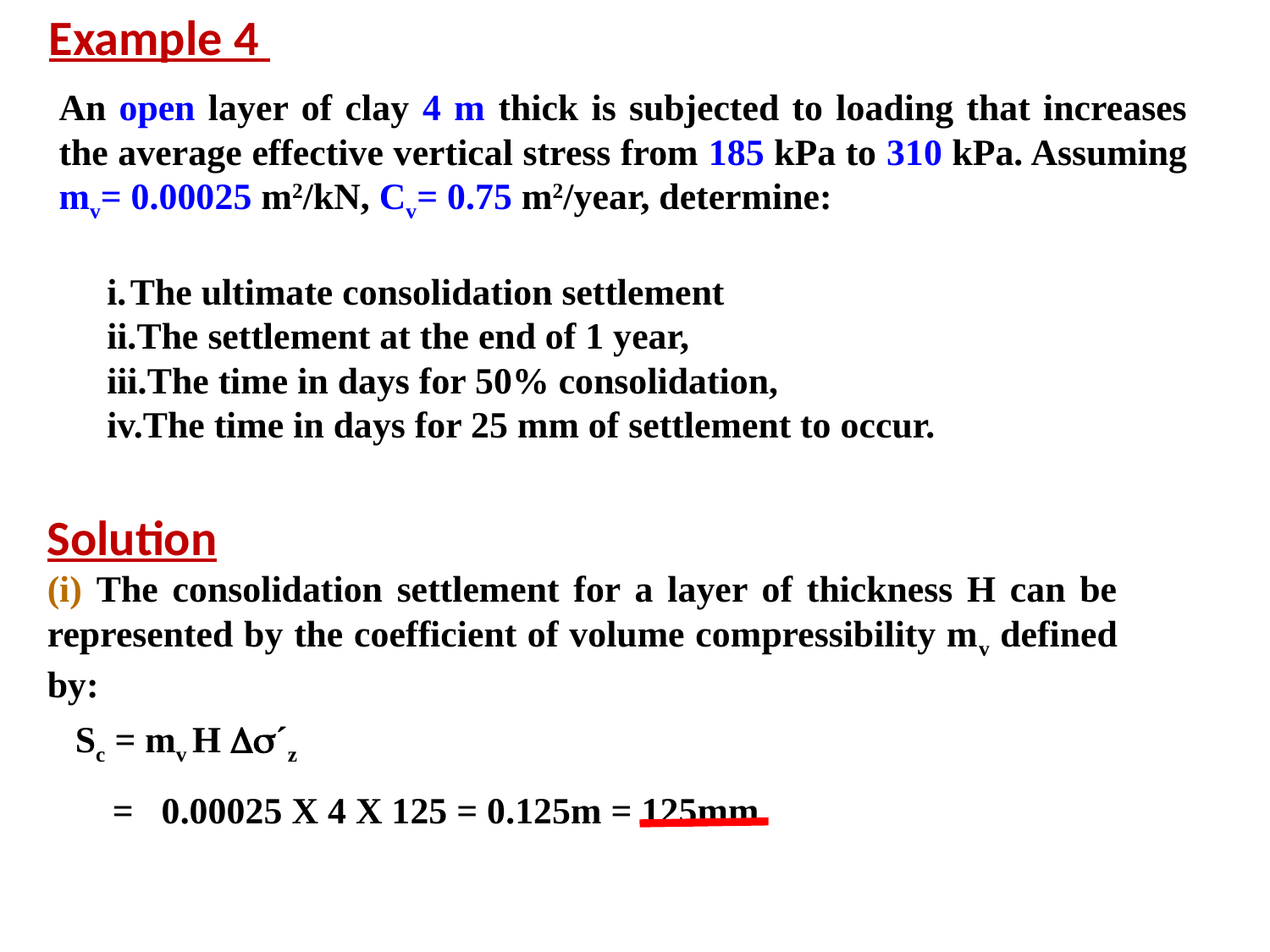

Example 4
An open layer of clay 4 m thick is subjected to loading that increases the average effective vertical stress from 185 kPa to 310 kPa. Assuming mv= 0.00025 m2/kN, Cv= 0.75 m2/year, determine:

The ultimate consolidation settlement
The settlement at the end of 1 year,
The time in days for 50% consolidation,
The time in days for 25 mm of settlement to occur.
Solution
(i) The consolidation settlement for a layer of thickness H can be represented by the coefficient of volume compressibility mv defined by:
   Sc = mv H Δσ´z
       =   0.00025 X 4 X 125 = 0.125m = 125mm.